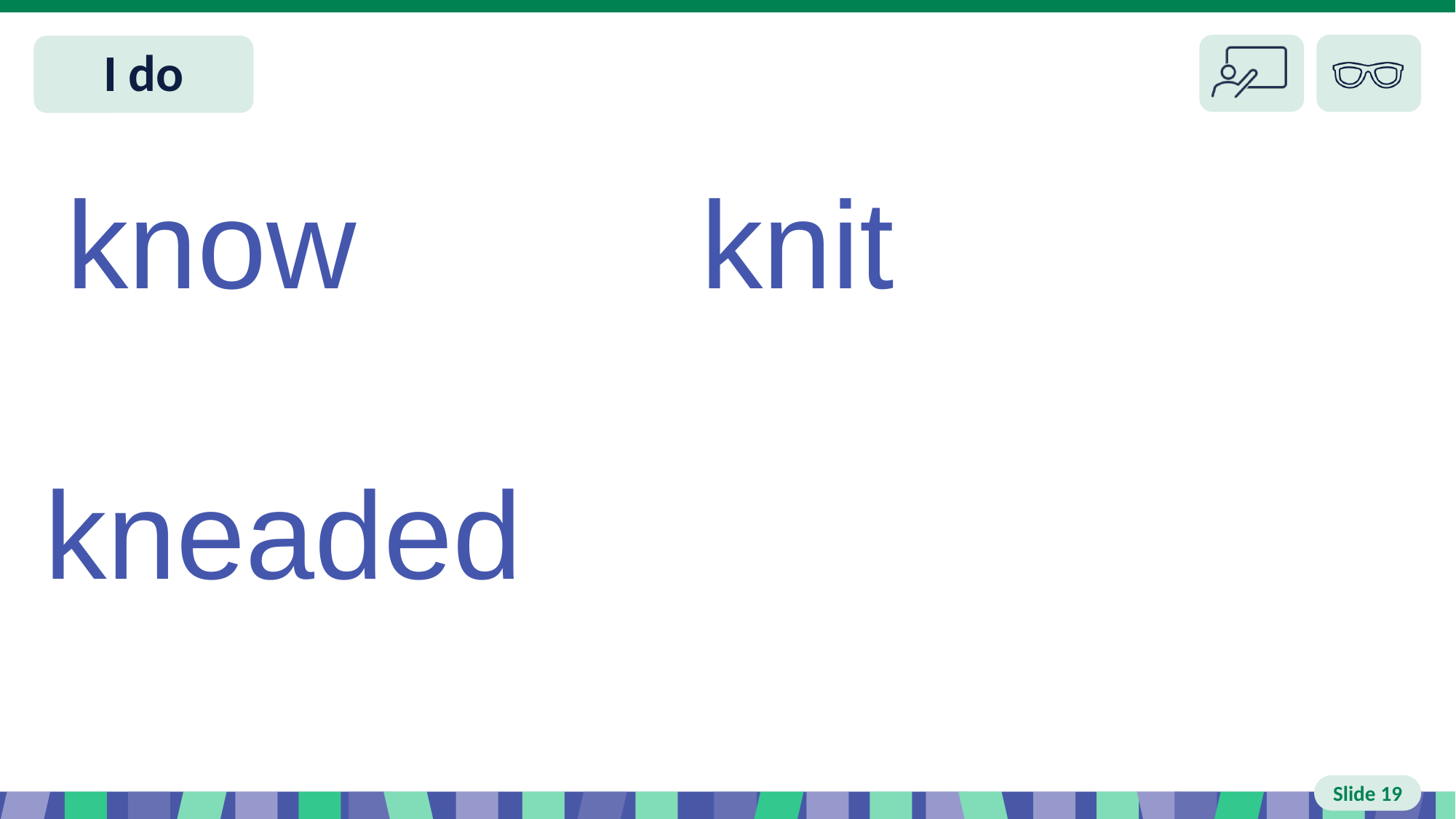

# Slide 19 I do
know          knit
kneaded